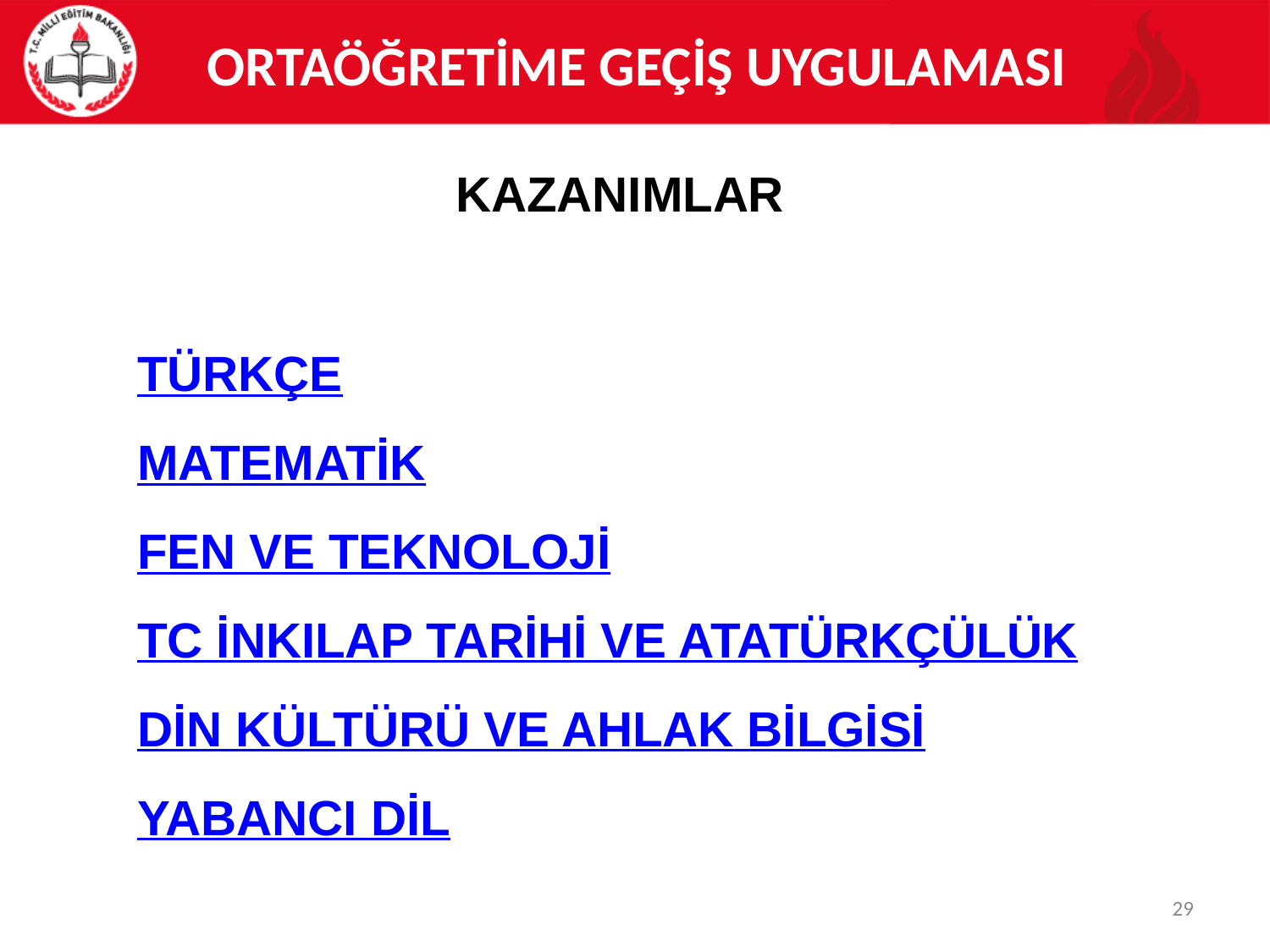

# ORTAÖĞRETİME GEÇİŞ UYGULAMASI
KAZANIMLAR

TÜRKÇE
MATEMATİK
FEN VE TEKNOLOJİ
TC İNKILAP TARİHİ VE ATATÜRKÇÜLÜK
DİN KÜLTÜRÜ VE AHLAK BİLGİSİ
YABANCI DİL
29